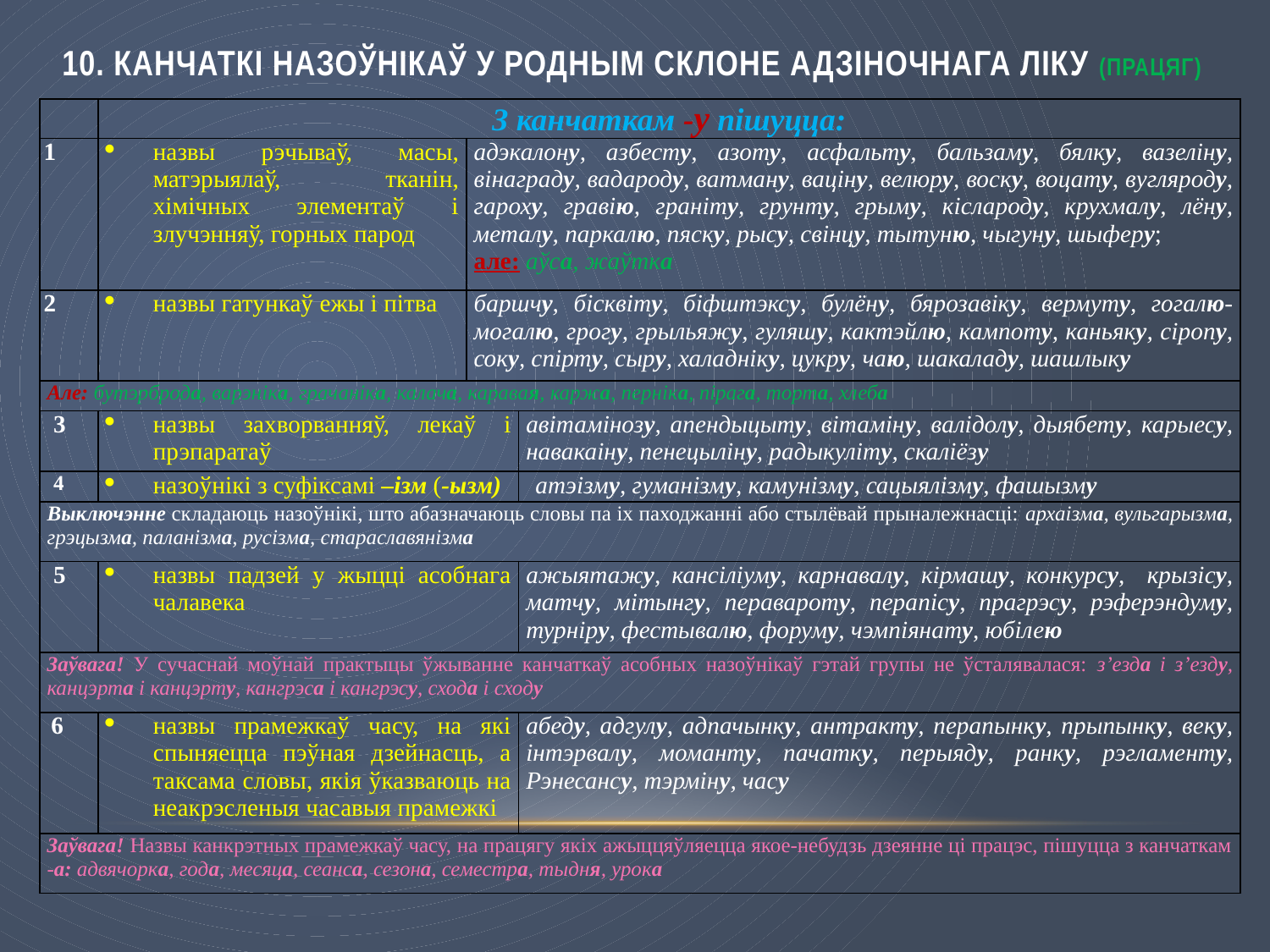

# 10. КАНЧАТКІ НАЗОЎНІКАЎ У РОДНЫМ СКЛОНЕ АДЗІНОЧНАГА ЛІКУ (працяг)
|  | З канчаткам -у пішуцца: |  |  |
| --- | --- | --- | --- |
| 1 | назвы рэчываў, масы, матэрыялаў, тканін, хімічных элементаў і злучэнняў, горных парод | адэкалону, азбесту, азоту, асфальту, бальзаму, бялку, вазеліну, вінаграду, вадароду, ватману, ваціну, велюру, воску, воцату, вугляроду, гароху, гравію, граніту, грунту, грыму, кіслароду, крухмалу, лёну, металу, паркалю, пяску, рысу, свінцу, тытуню, чыгуну, шыферу; але: аўса, жаўтка |  |
| 2 | назвы гатункаў ежы і пітва | баршчу, бісквіту, біфштэксу, булёну, бярозавіку, вермуту, гогалю-могалю, грогу, грыльяжу, гуляшу, кактэйлю, кампоту, каньяку, сіропу, соку, спірту, сыру, халадніку, цукру, чаю, шакаладу, шашлыку |  |
| Але: бутэрброда, варэніка, грачаніка, калача, каравая, каржа, перніка, пірага, торта, хлеба |  |  |  |
| 3 | назвы захворванняў, лекаў і прэпаратаў |  | авітамінозу, апендыцыту, вітаміну, валідолу, дыябету, карыесу, навакаіну, пенецыліну, радыкуліту, скаліёзу |
| 4 | назоўнікі з суфіксамі –ізм (-ызм) |  | атэізму, гуманізму, камунізму, сацыялізму, фашызму |
| Выключэнне складаюць назоўнікі, што абазначаюць словы па іх паходжанні або стылёвай прыналежнасці: архаізма, вульгарызма, грэцызма, паланізма, русізма, стараславянізма |  |  |  |
| 5 | назвы падзей у жыцці асобнага чалавека |  | ажыятажу, кансіліуму, карнавалу, кірмашу, конкурсу, крызісу, матчу, мітынгу, перавароту, перапісу, прагрэсу, рэферэндуму, турніру, фестывалю, форуму, чэмпіянату, юбілею |
| Заўвага! У сучаснай моўнай практыцы ўжыванне канчаткаў асобных назоўнікаў гэтай групы не ўсталявалася: з’езда і з’езду, канцэрта і канцэрту, кангрэса і кангрэсу, схода і сходу |  |  |  |
| 6 | назвы прамежкаў часу, на які спыняецца пэўная дзейнасць, а таксама словы, якія ўказваюць на неакрэсленыя часавыя прамежкі |  | абеду, адгулу, адпачынку, антракту, перапынку, прыпынку, веку, інтэрвалу, моманту, пачатку, перыяду, ранку, рэгламенту, Рэнесансу, тэрміну, часу |
| Заўвага! Назвы канкрэтных прамежкаў часу, на працягу якіх ажыццяўляецца якое-небудзь дзеянне ці працэс, пішуцца з канчаткам -а: адвячорка, года, месяца, сеанса, сезона, семестра, тыдня, урока |  |  |  |